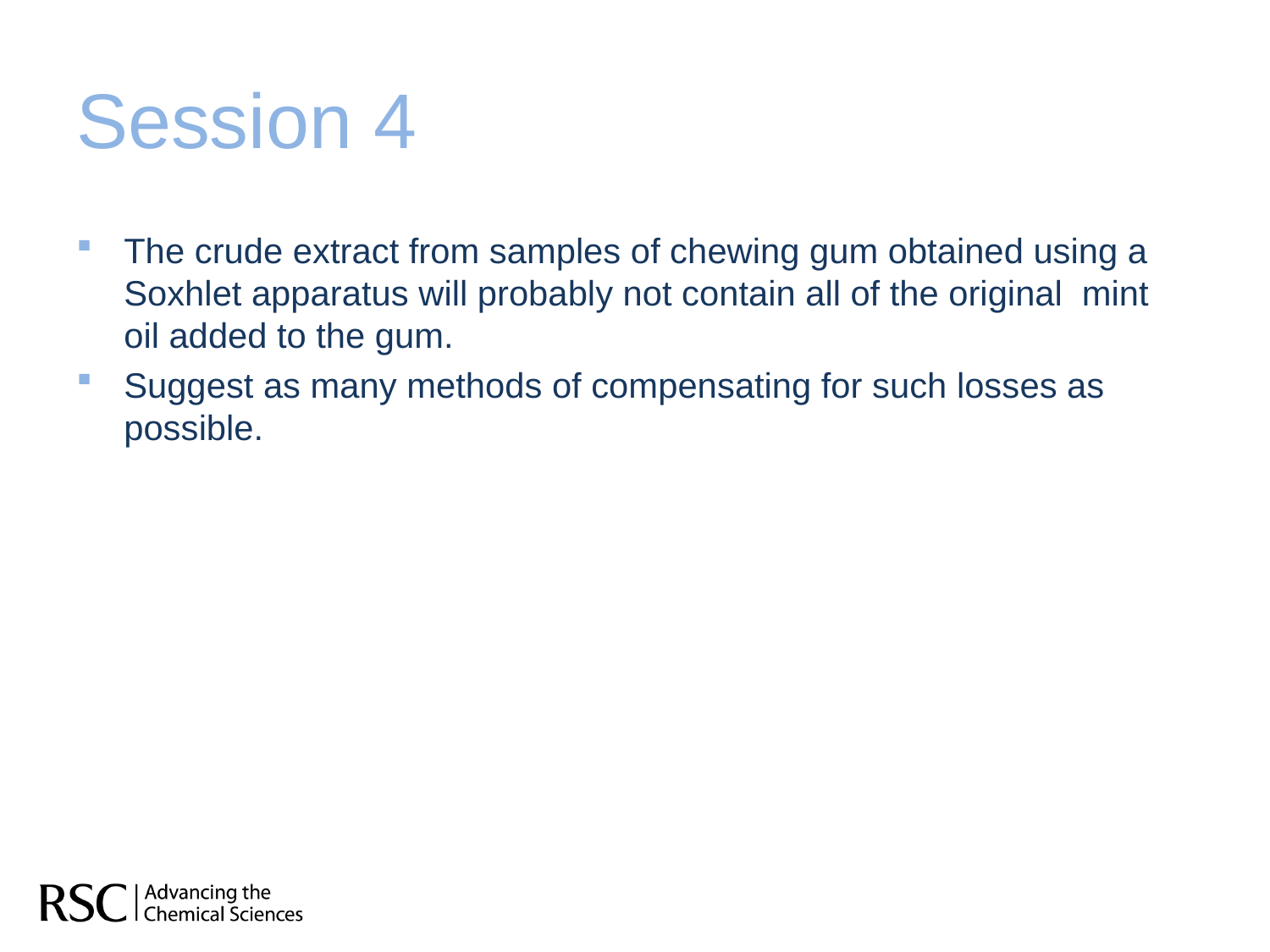

# Session 4
The crude extract from samples of chewing gum obtained using a Soxhlet apparatus will probably not contain all of the original  mint oil added to the gum.
Suggest as many methods of compensating for such losses as possible.